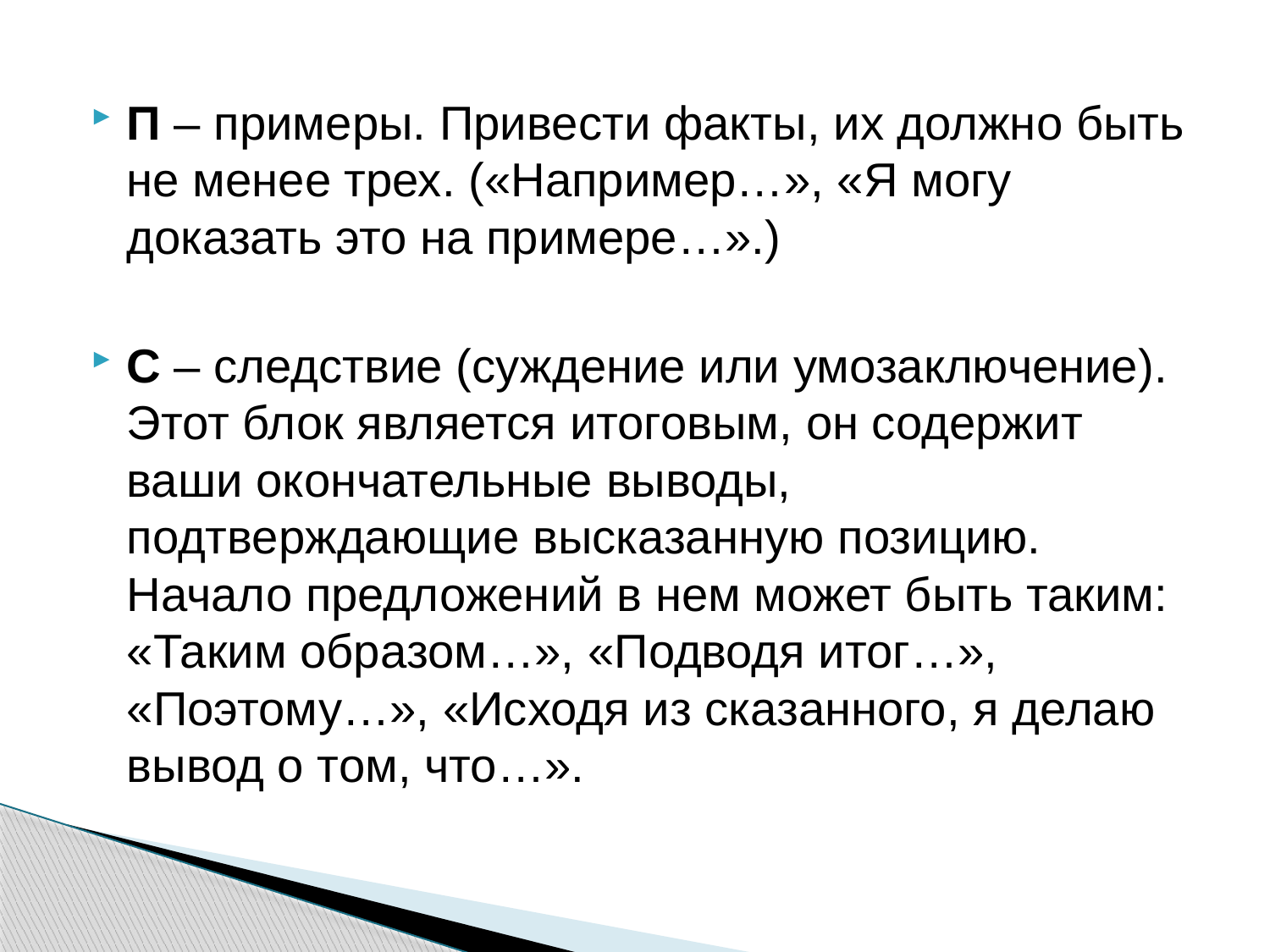

П – примеры. Привести факты, их должно быть не менее трех. («Например…», «Я могу доказать это на примере…».)

С – следствие (суждение или умозаключение). Этот блок является итоговым, он содержит ваши окончательные выводы, подтверждающие высказанную позицию. Начало предложений в нем может быть таким: «Таким образом…», «Подводя итог…», «Поэтому…», «Исходя из сказанного, я делаю вывод о том, что…».